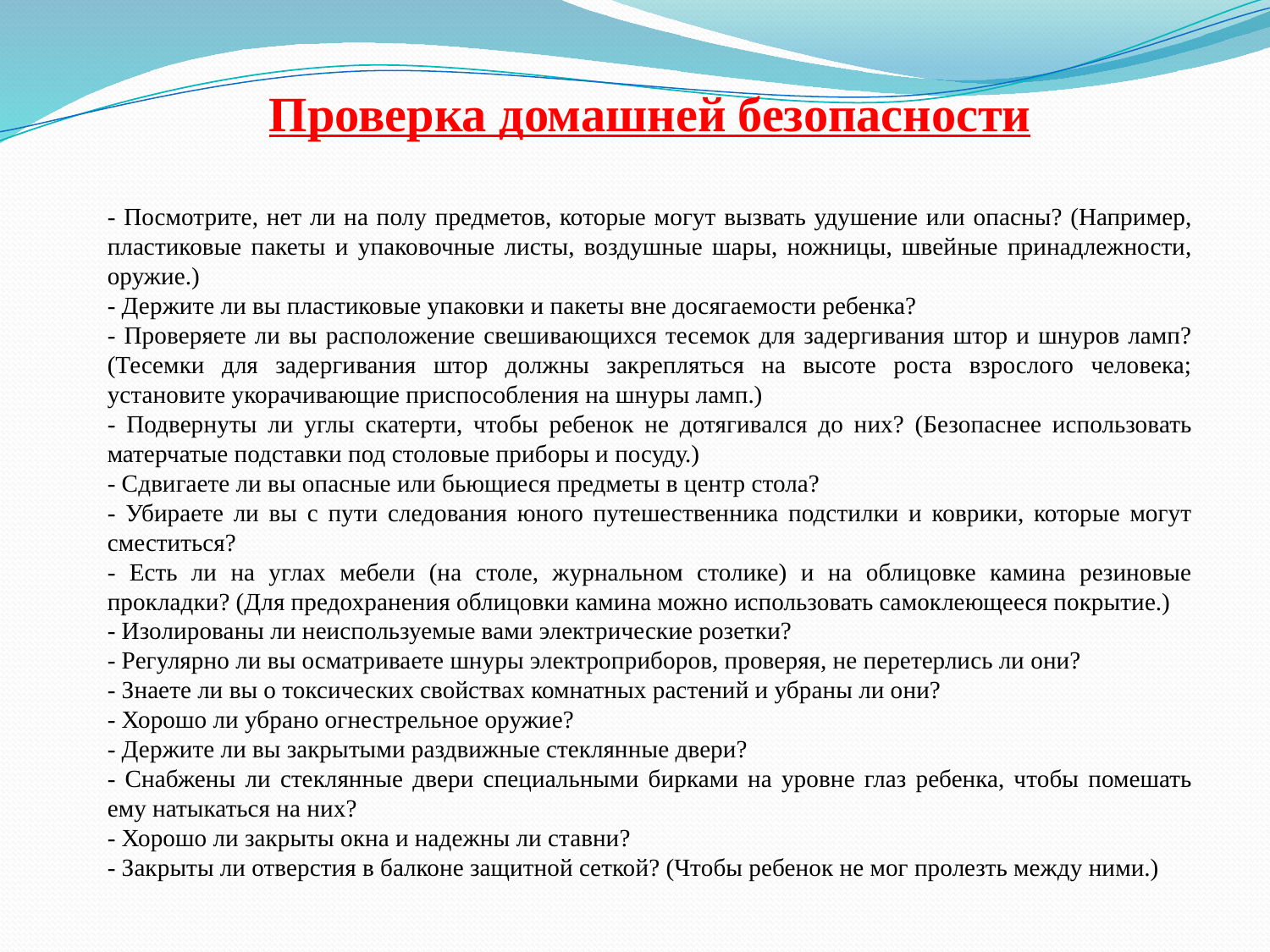

Проверка домашней безопасности

- Посмотрите, нет ли на полу предметов, которые могут вызвать удушение или опасны? (Например, пластиковые пакеты и упаковочные листы, воздушные шары, ножницы, швейные принадлежности, оружие.)
- Держите ли вы пластиковые упаковки и пакеты вне досягаемости ребенка?
- Проверяете ли вы расположение свешивающихся тесемок для задергивания штор и шнуров ламп? (Тесемки для задергивания штор должны закрепляться на высоте роста взрослого человека; установите укорачивающие приспособления на шнуры ламп.)
- Подвернуты ли углы скатерти, чтобы ребенок не дотягивался до них? (Безопаснее использовать матерчатые подставки под столовые приборы и посуду.)
- Сдвигаете ли вы опасные или бьющиеся предметы в центр стола?
- Убираете ли вы с пути следования юного путешественника подстилки и коврики, которые могут сместиться?
- Есть ли на углах мебели (на столе, журнальном столике) и на облицовке камина резиновые прокладки? (Для предохранения облицовки камина можно использовать самоклеющееся покрытие.)
- Изолированы ли неиспользуемые вами электрические розетки?
- Регулярно ли вы осматриваете шнуры электроприборов, проверяя, не перетерлись ли они?
- Знаете ли вы о токсических свойствах комнатных растений и убраны ли они?
- Хорошо ли убрано огнестрельное оружие?
- Держите ли вы закрытыми раздвижные стеклянные двери?
- Снабжены ли стеклянные двери специальными бирками на уровне глаз ребенка, чтобы помешать ему натыкаться на них?
- Хорошо ли закрыты окна и надежны ли ставни?
- Закрыты ли отверстия в балконе защитной сеткой? (Чтобы ребенок не мог пролезть между ними.)